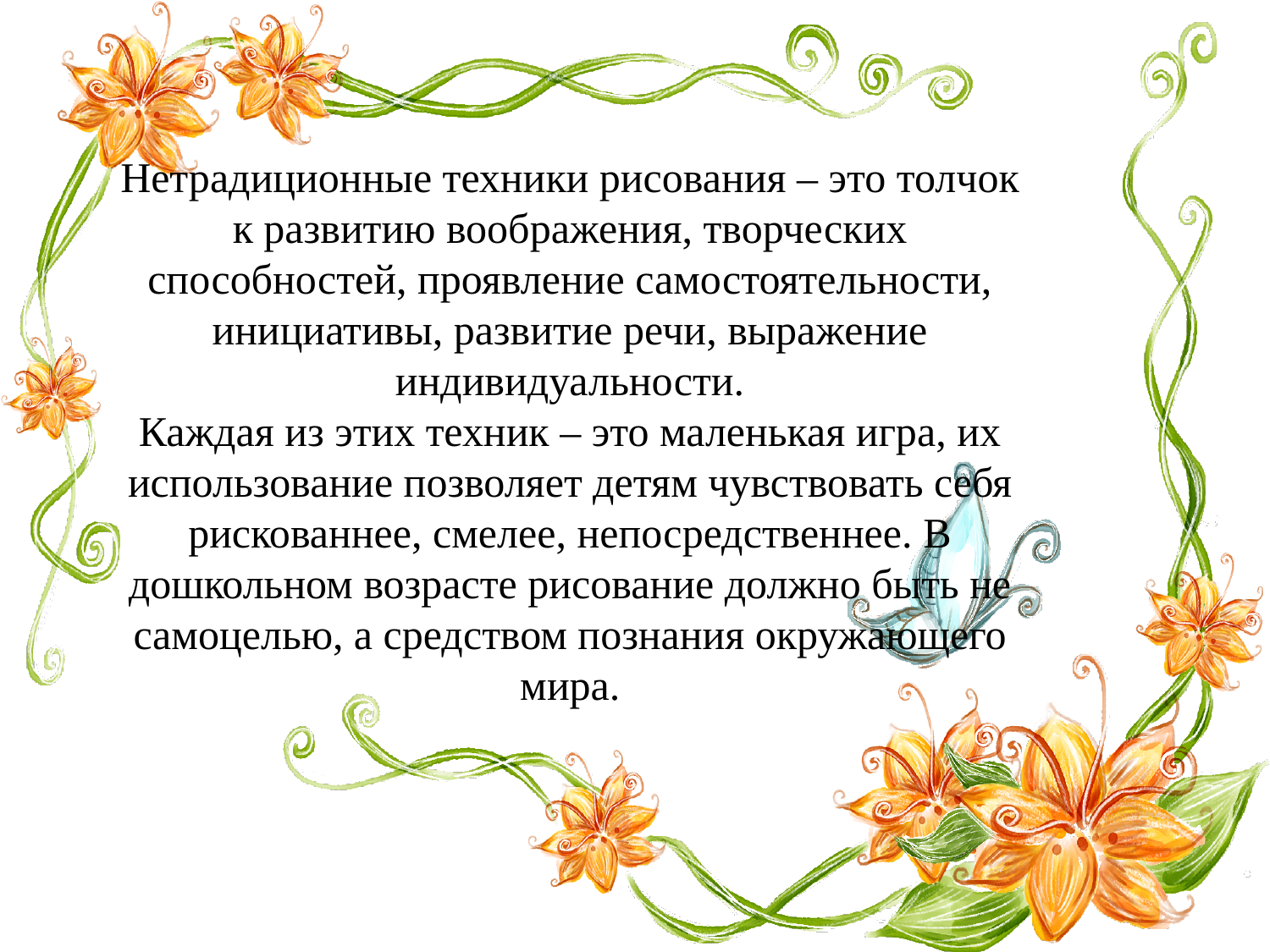

# Нетрадиционные техники рисования – это толчок к развитию воображения, творческих способностей, проявление самостоятельности, инициативы, развитие речи, выражение индивидуальности. Каждая из этих техник – это маленькая игра, их использование позволяет детям чувствовать себя рискованнее, смелее, непосредственнее. В дошкольном возрасте рисование должно быть не самоцелью, а средством познания окружающего мира.